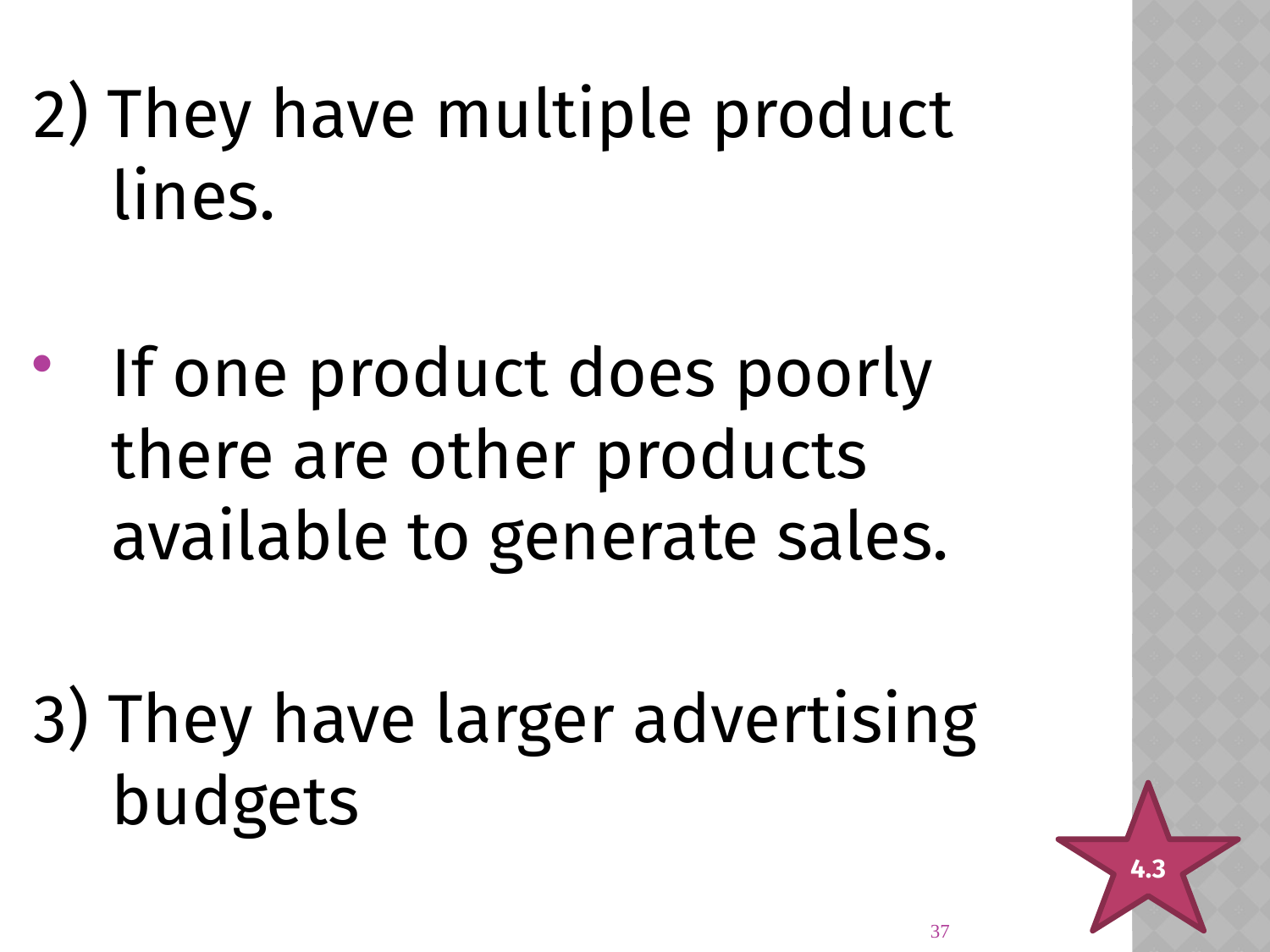

2) They have multiple product lines.
If one product does poorly there are other products available to generate sales.

3) They have larger advertising budgets
4.3
37